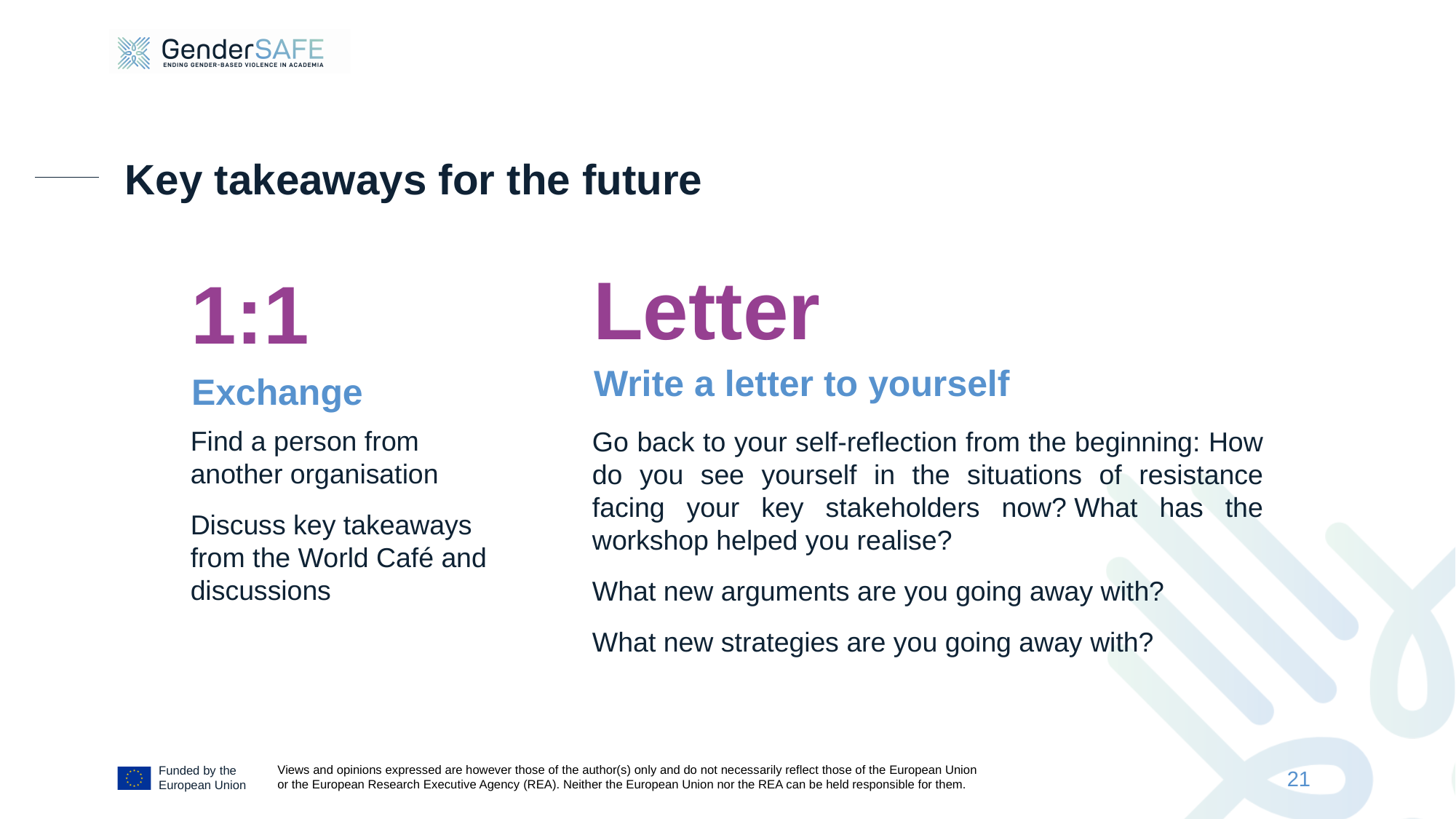

# Key takeaways for the future
Letter
1:1
Write a letter to yourself
Exchange
Find a person from another organisation
Discuss key takeaways from the World Café and discussions
Go back to your self-reflection from the beginning: How do you see yourself in the situations of resistance facing your key stakeholders now? What has the workshop helped you realise?
What new arguments are you going away with?
What new strategies are you going away with?
21